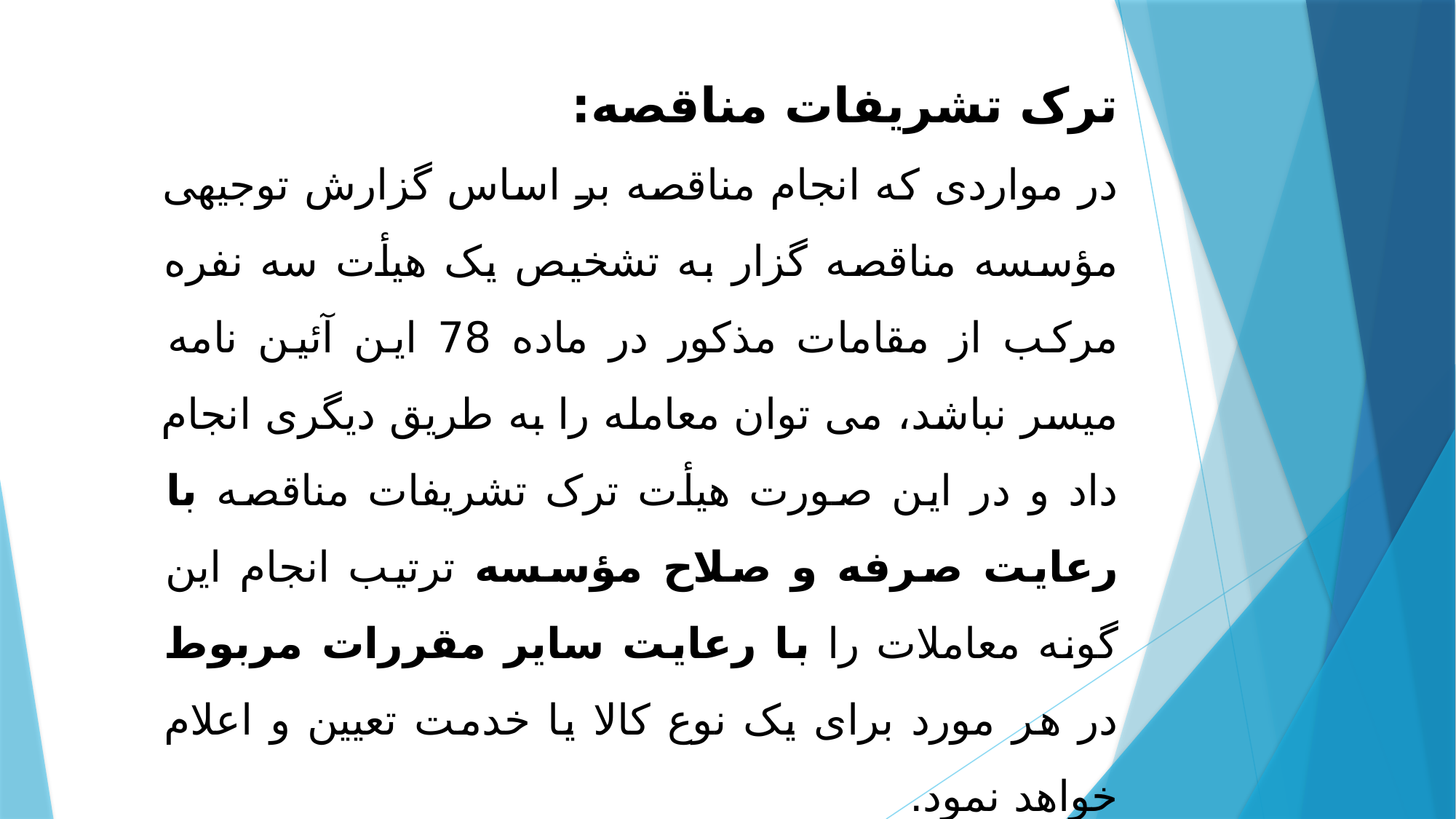

ترک تشریفات مناقصه:
در مواردی که انجام مناقصه بر اساس گزارش توجیهی مؤسسه مناقصه گزار به تشخیص یک هیأت سه نفره مرکب از مقامات مذکور در ماده 78 این آئین نامه میسر نباشد، می توان معامله را به طریق دیگری انجام داد و در این صورت هیأت ترک تشریفات مناقصه با رعایت صرفه و صلاح مؤسسه ترتیب انجام این گونه معاملات را با رعایت سایر مقررات مربوط در هر مورد برای یک نوع کالا یا خدمت تعیین و اعلام خواهد نمود.

(ماده 77 آئین نامه مالی و معاملاتی دانشگاه)